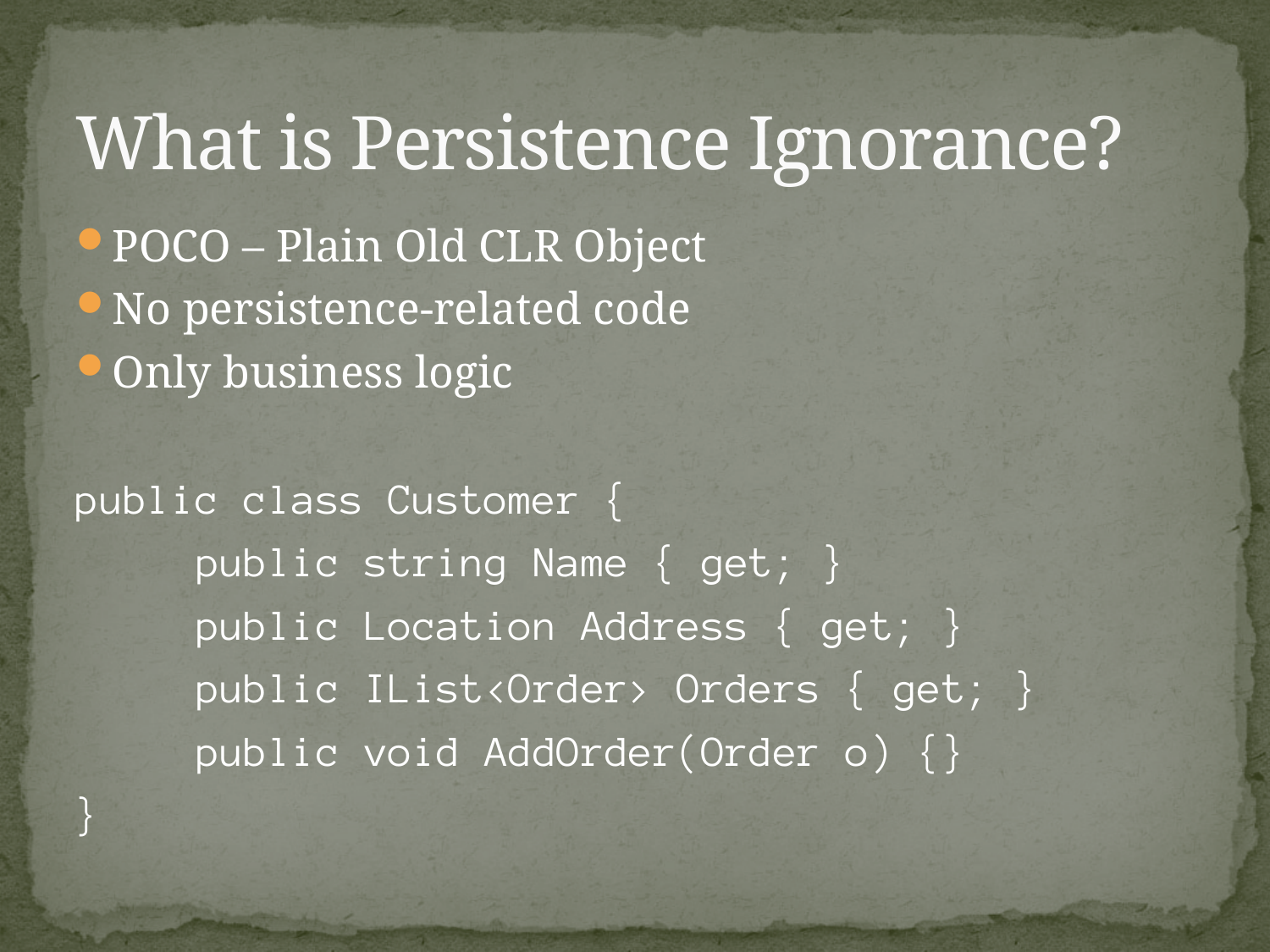

# What is Persistence Ignorance?
POCO – Plain Old CLR Object
No persistence-related code
Only business logic

public class Customer {
     public string Name { get; }
     public Location Address { get; }
     public IList<Order> Orders { get; }
     public void AddOrder(Order o) {}
}